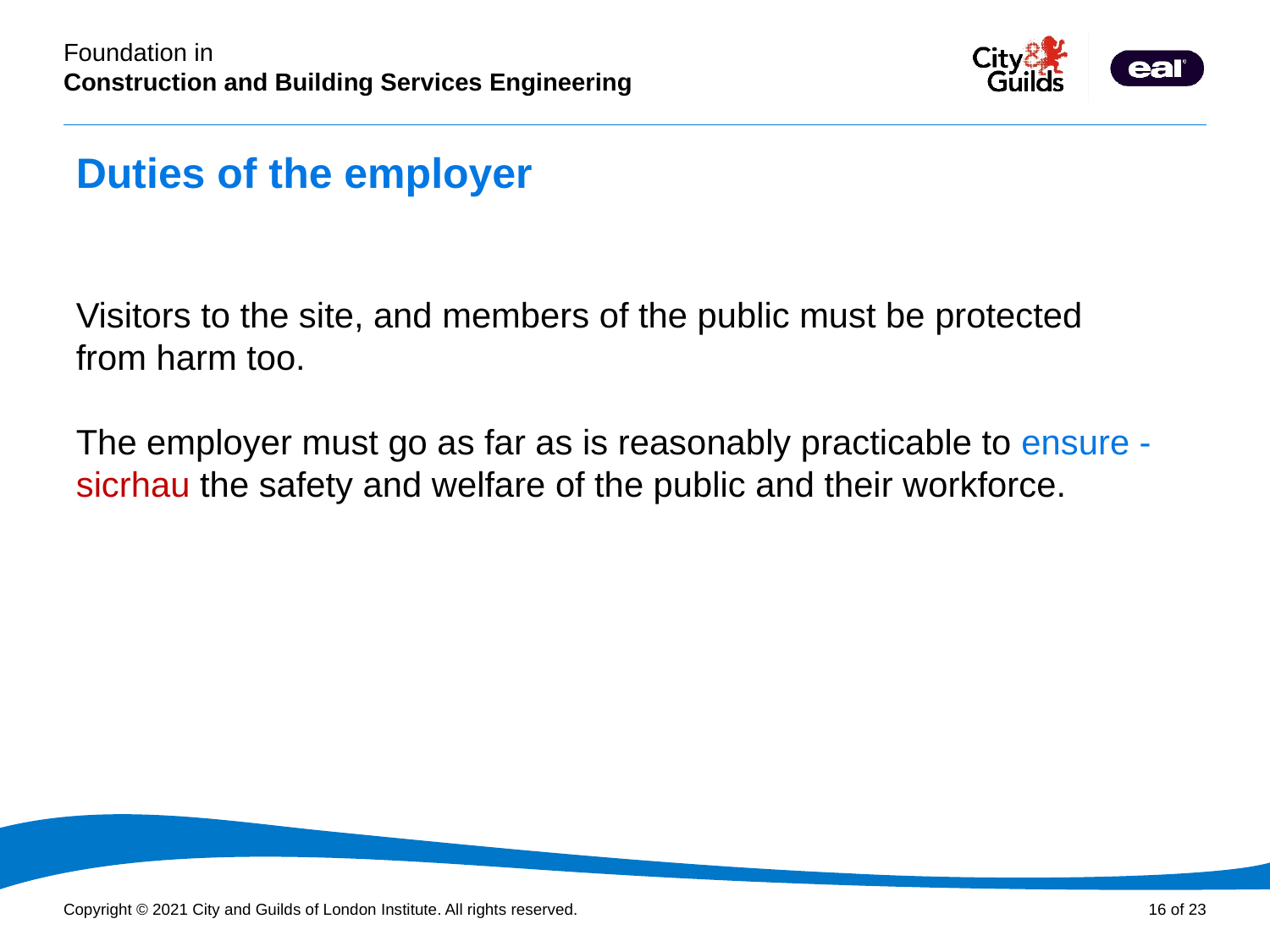

Duties of the employer
Visitors to the site, and members of the public must be protected from harm too.

The employer must go as far as is reasonably practicable to ensure - sicrhau the safety and welfare of the public and their workforce.